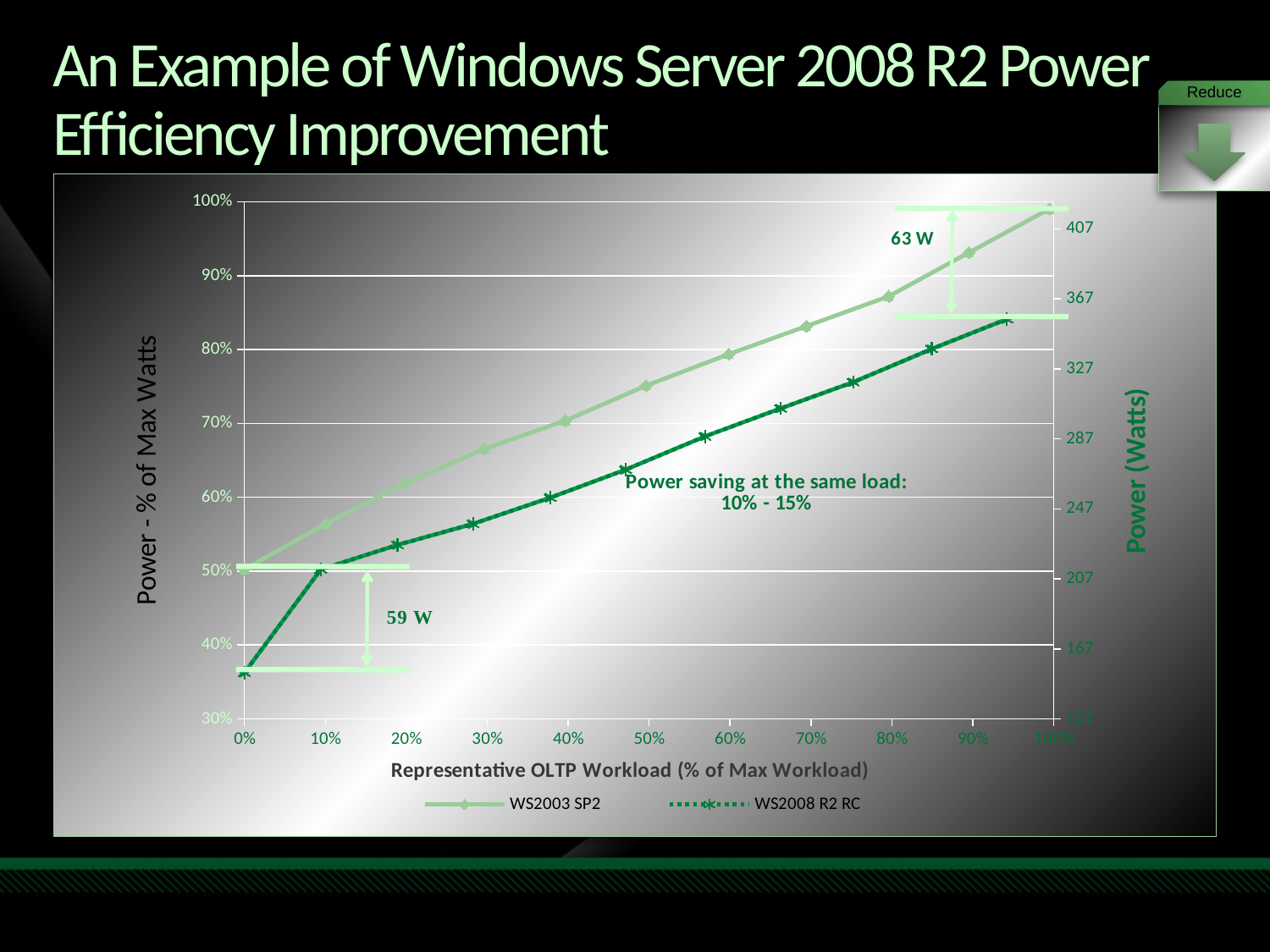

# An Example of Windows Server 2008 R2 Power Efficiency Improvement
Reduce

### Chart

| Category |  |  |  |  |
|---|---|---|---|---|